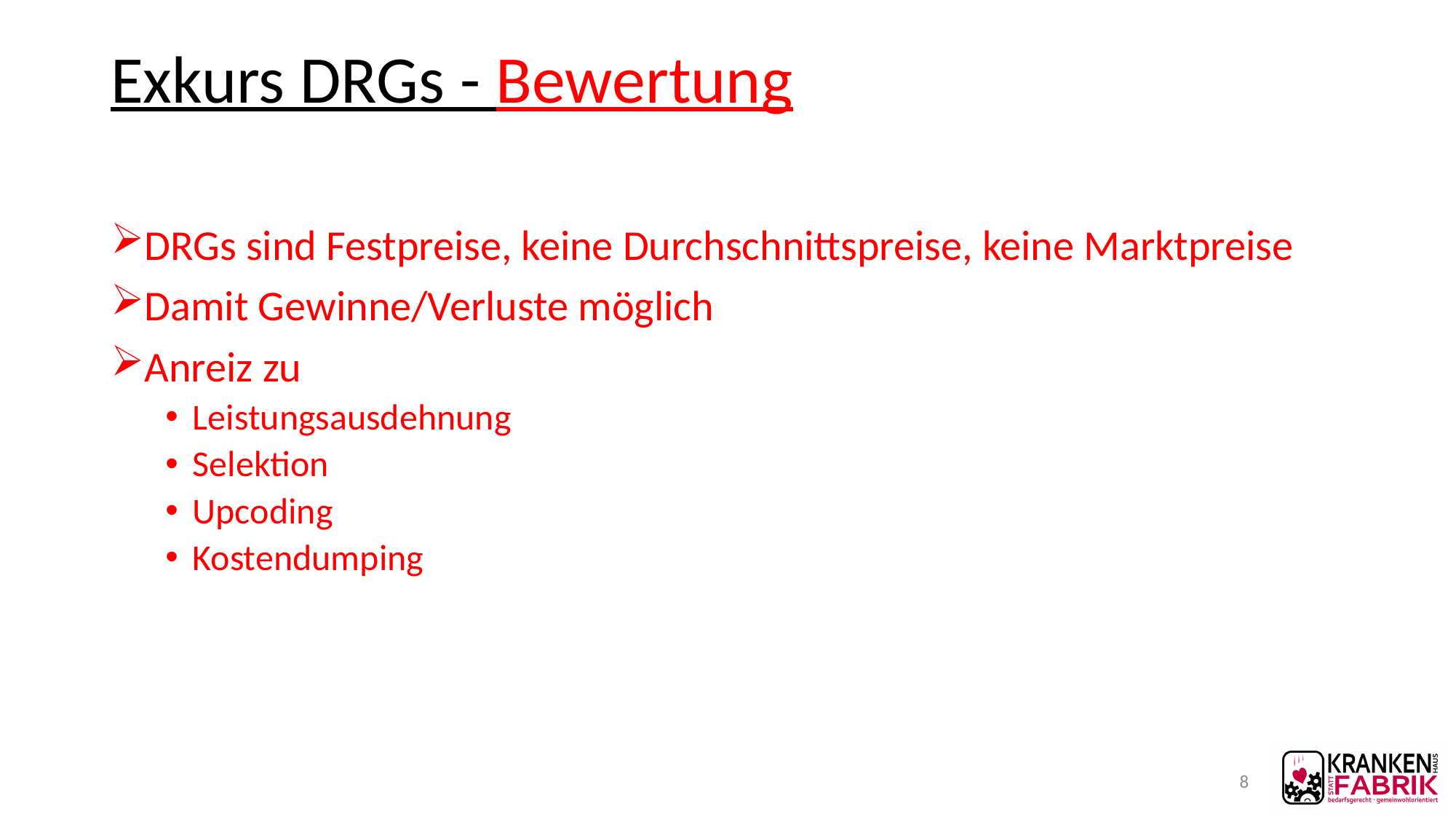

# Exkurs DRGs - Bewertung
DRGs sind Festpreise, keine Durchschnittspreise, keine Marktpreise
Damit Gewinne/Verluste möglich
Anreiz zu
Leistungsausdehnung
Selektion
Upcoding
Kostendumping

8